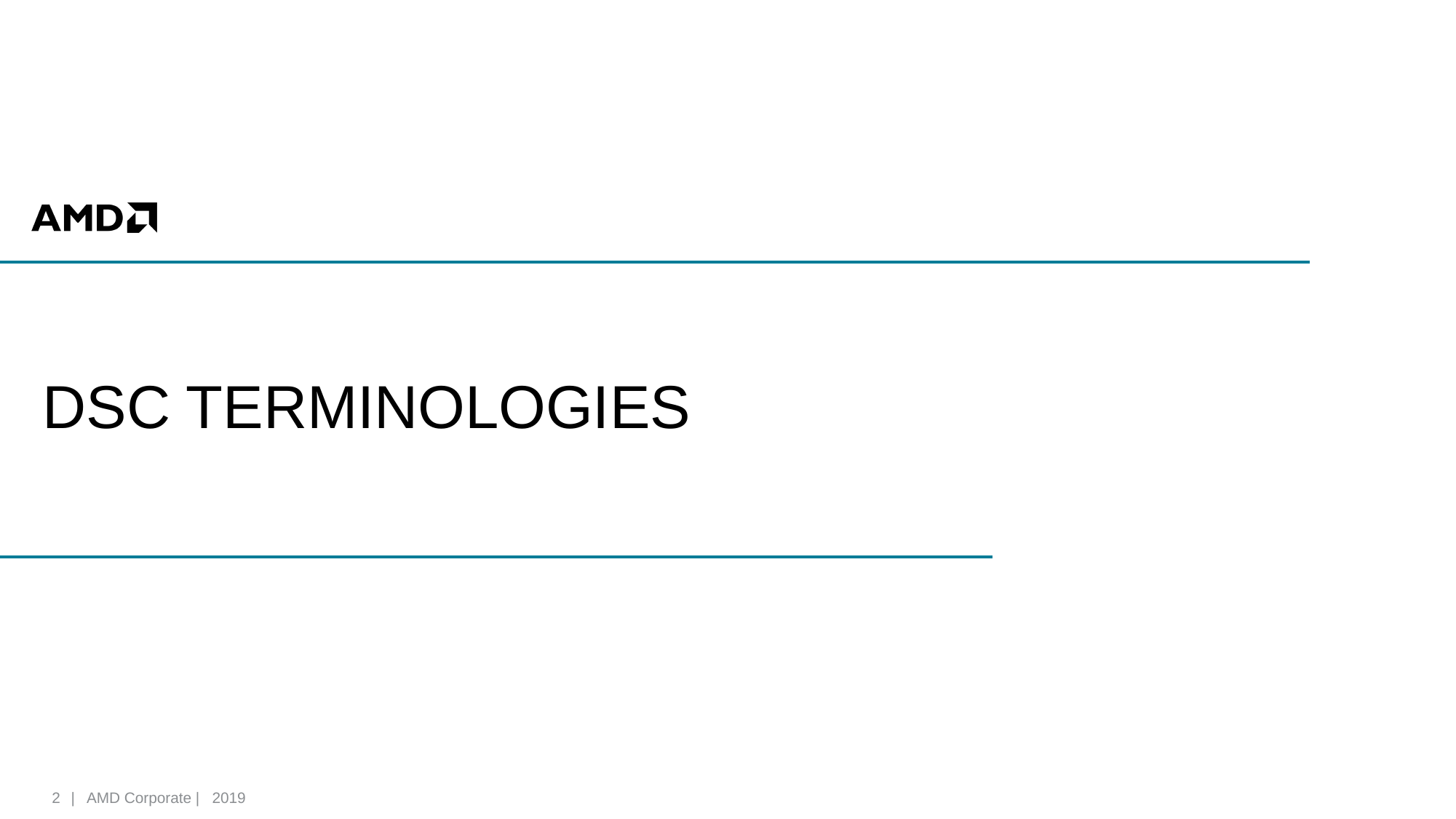

# DSC TERMINOLOGIES
2
|   AMD Corporate |   2019